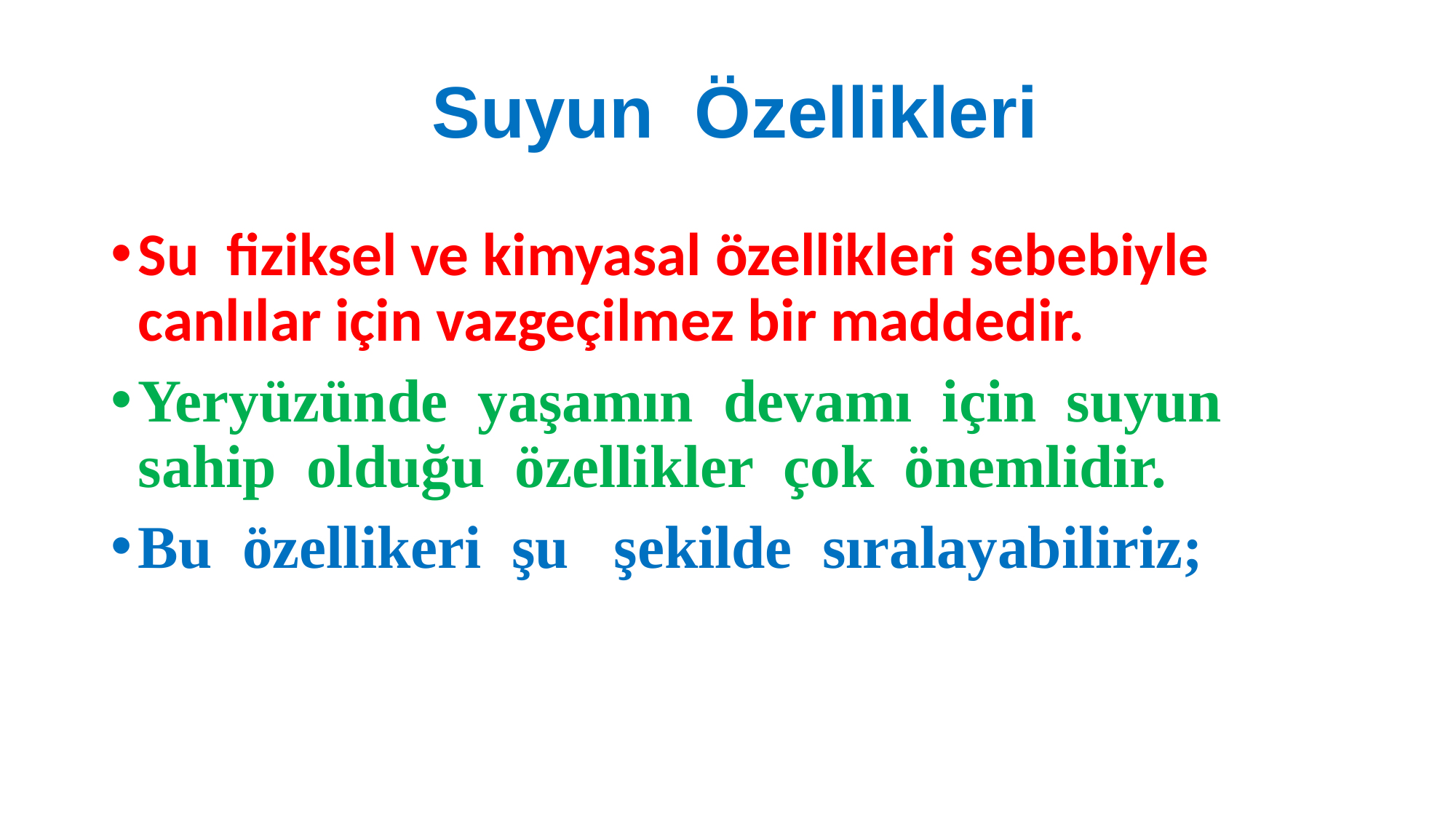

# Suyun  Özellikleri
Su  fiziksel ve kimyasal özellikleri sebebiyle canlılar için vazgeçilmez bir maddedir.
Yeryüzünde  yaşamın  devamı  için  suyun  sahip  olduğu  özellikler  çok  önemlidir.
Bu  özellikeri  şu   şekilde  sıralayabiliriz;